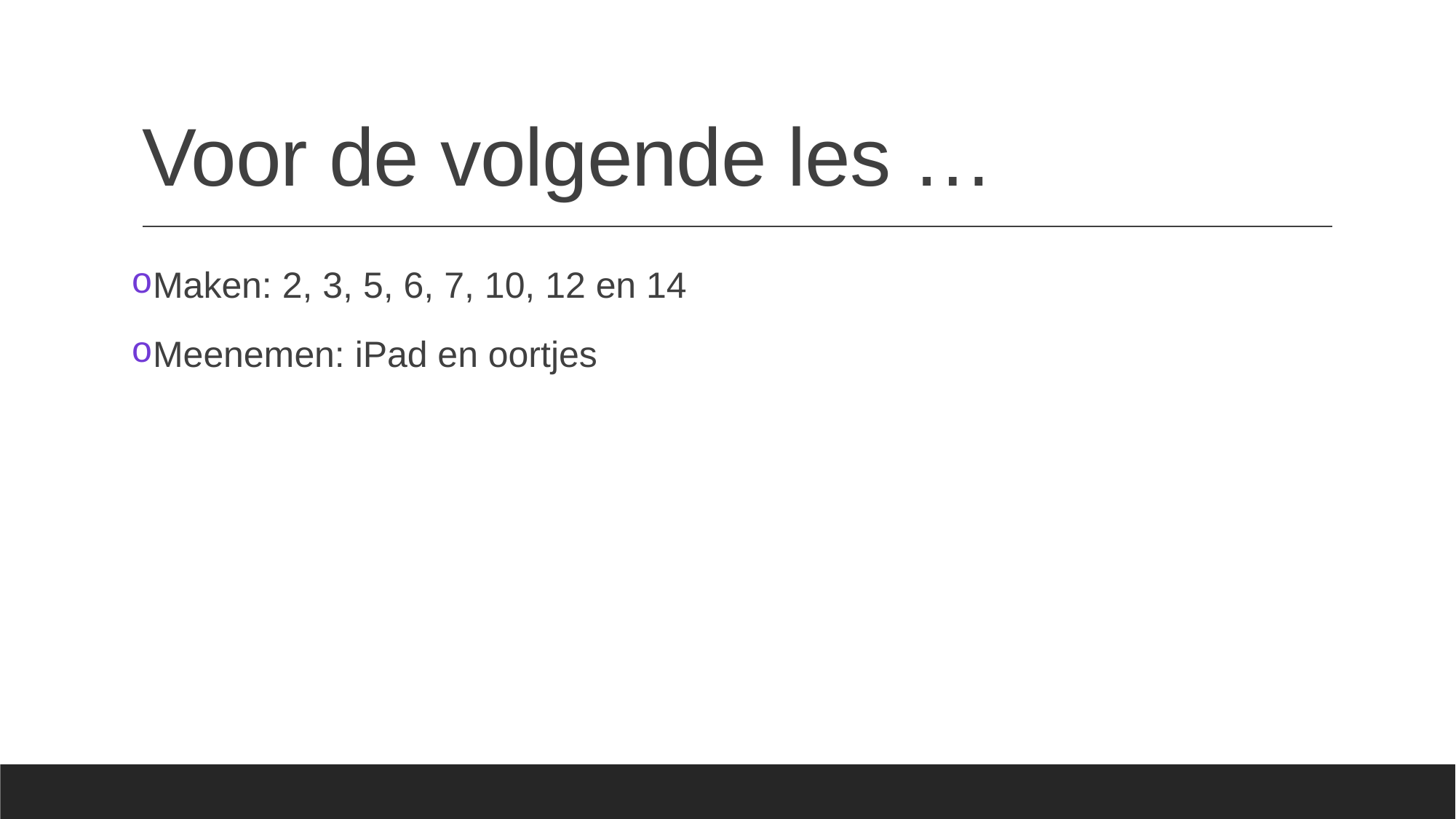

# Voor de volgende les …
Maken: 2, 3, 5, 6, 7, 10, 12 en 14
Meenemen: iPad en oortjes